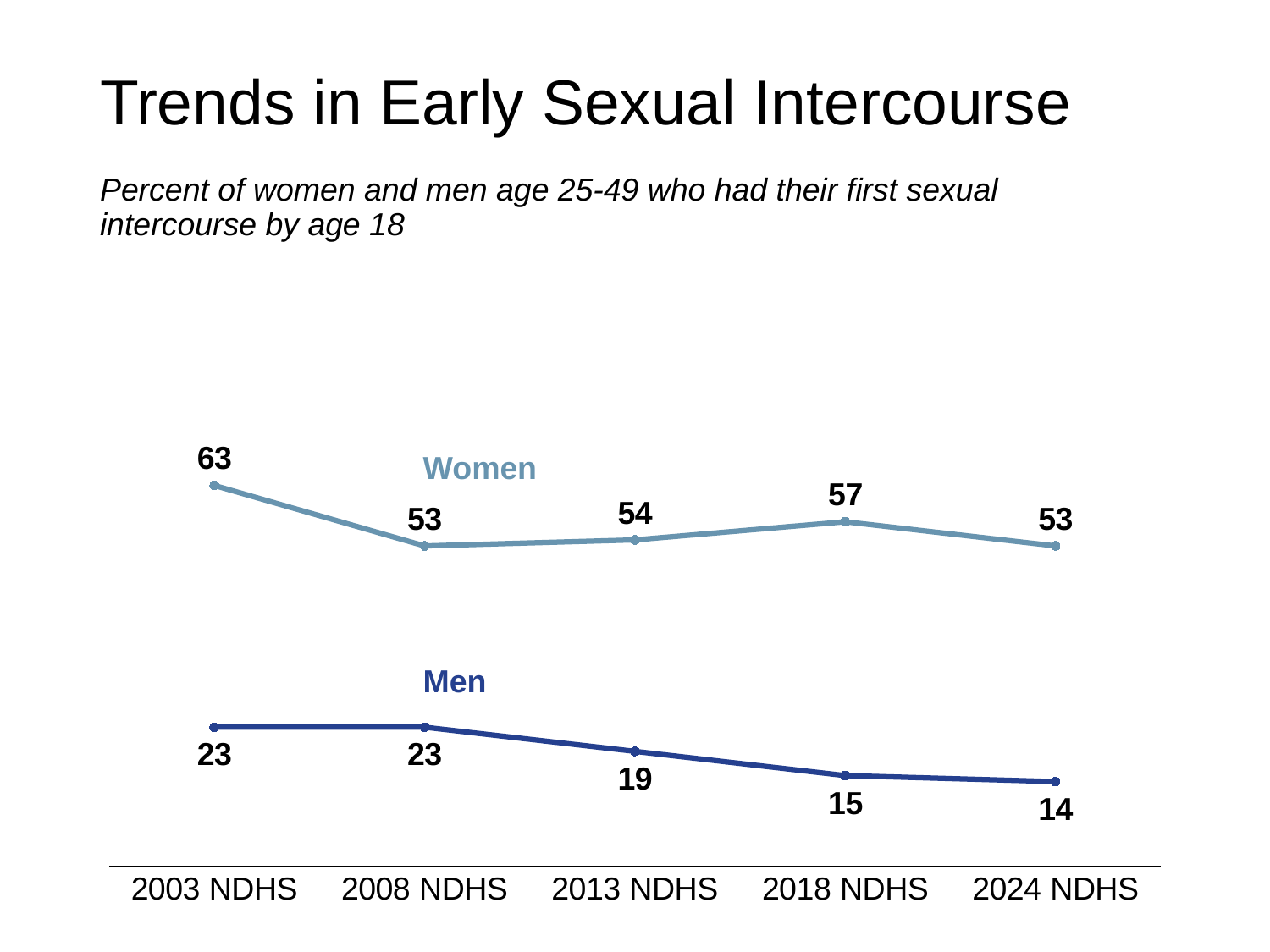

# Trends in Early Sexual Intercourse
Percent of women and men age 25-49 who had their first sexual intercourse by age 18

### Chart

| Category | Women | Men |
|---|---|---|
| 2003 NDHS | 63.0 | 23.0 |
| 2008 NDHS | 53.0 | 23.0 |
| 2013 NDHS | 54.0 | 19.0 |
| 2018 NDHS | 57.0 | 15.0 |
| 2024 NDHS | 53.0 | 14.0 |
Women
Men